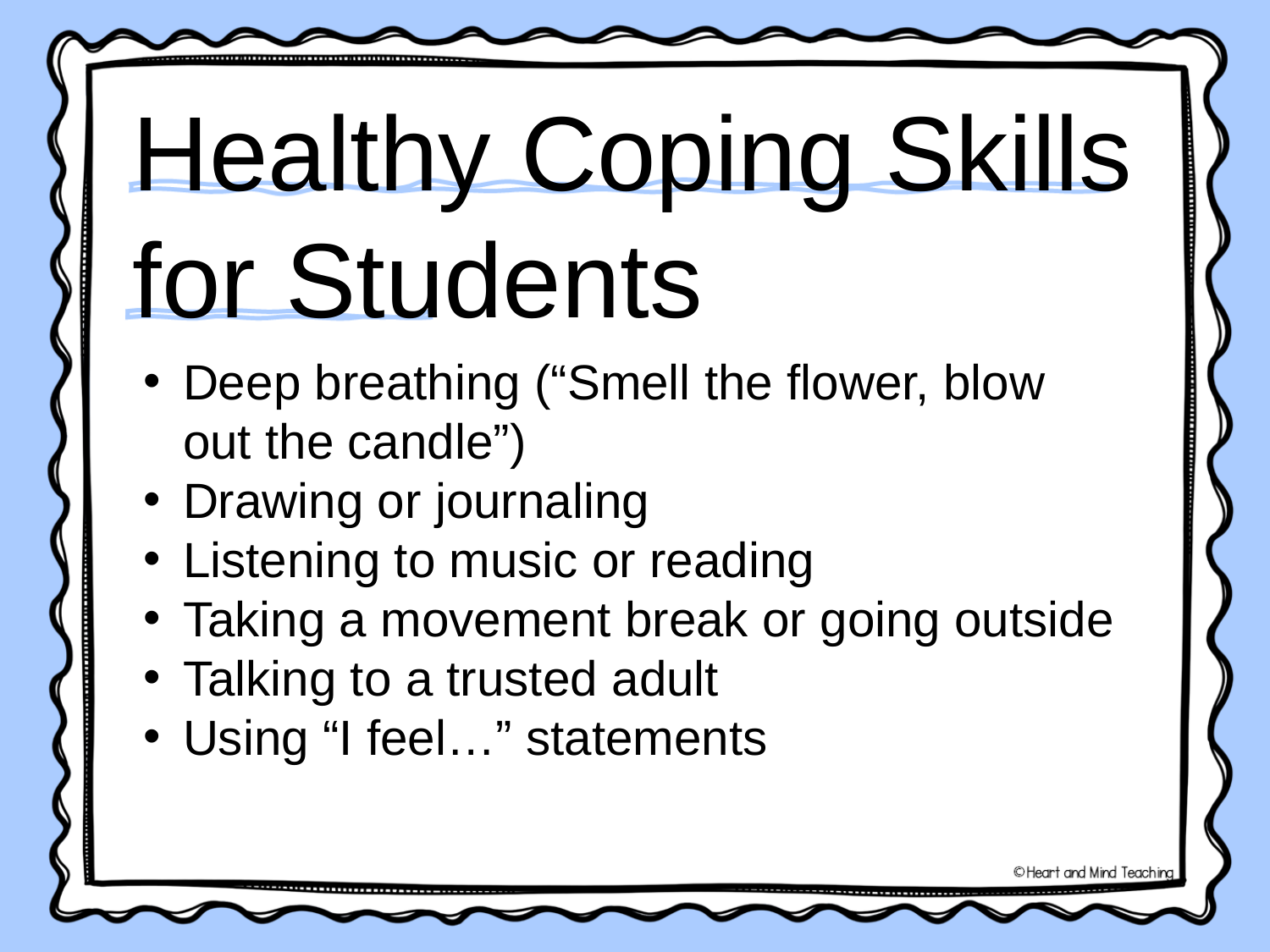

Healthy Coping Skills for Students
Deep breathing (“Smell the flower, blow out the candle”)
Drawing or journaling
Listening to music or reading
Taking a movement break or going outside
Talking to a trusted adult
Using “I feel…” statements